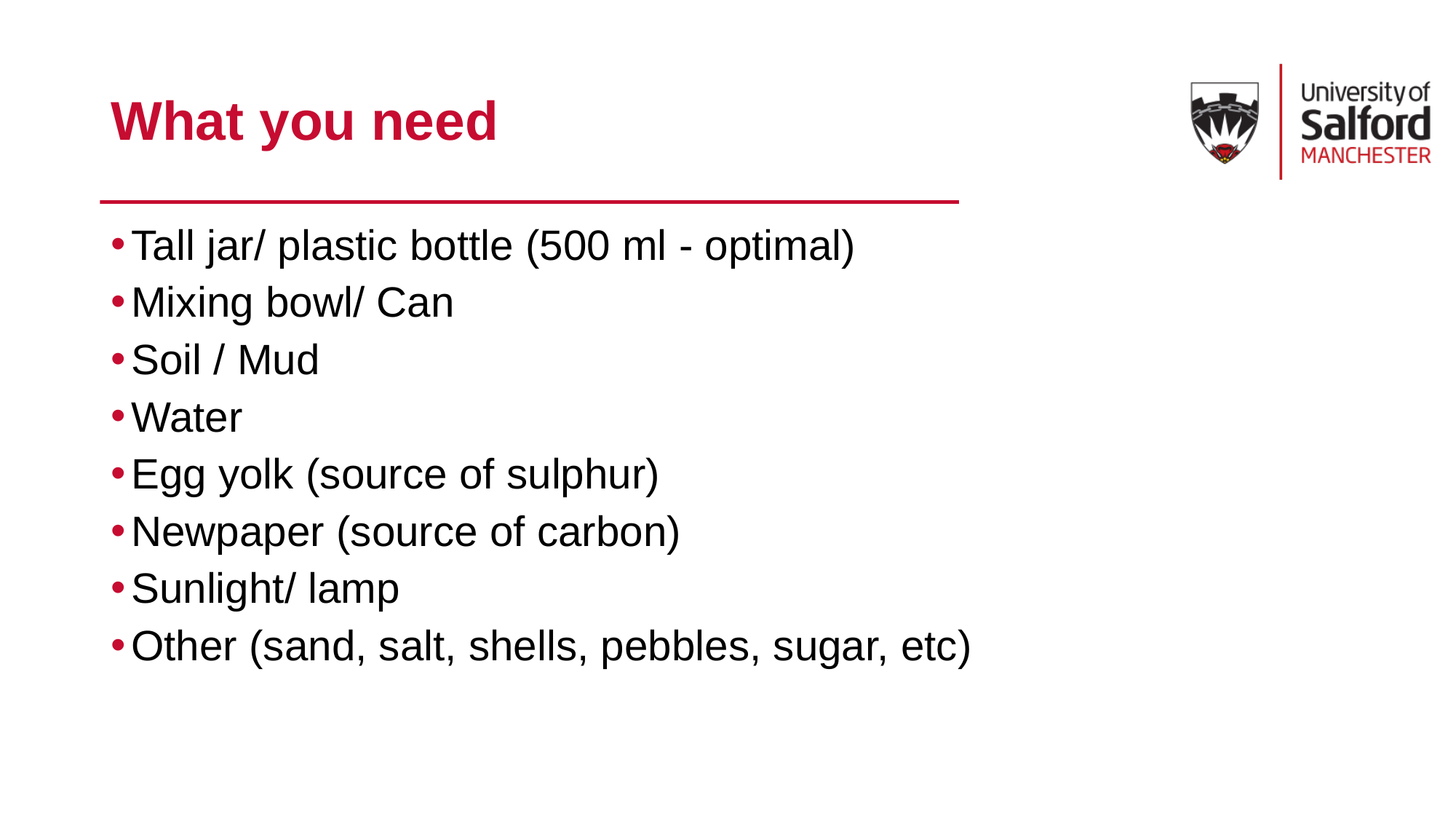

# What you need
Tall jar/ plastic bottle (500 ml - optimal)
Mixing bowl/ Can
Soil / Mud
Water
Egg yolk (source of sulphur)
Newpaper (source of carbon)
Sunlight/ lamp
Other (sand, salt, shells, pebbles, sugar, etc)